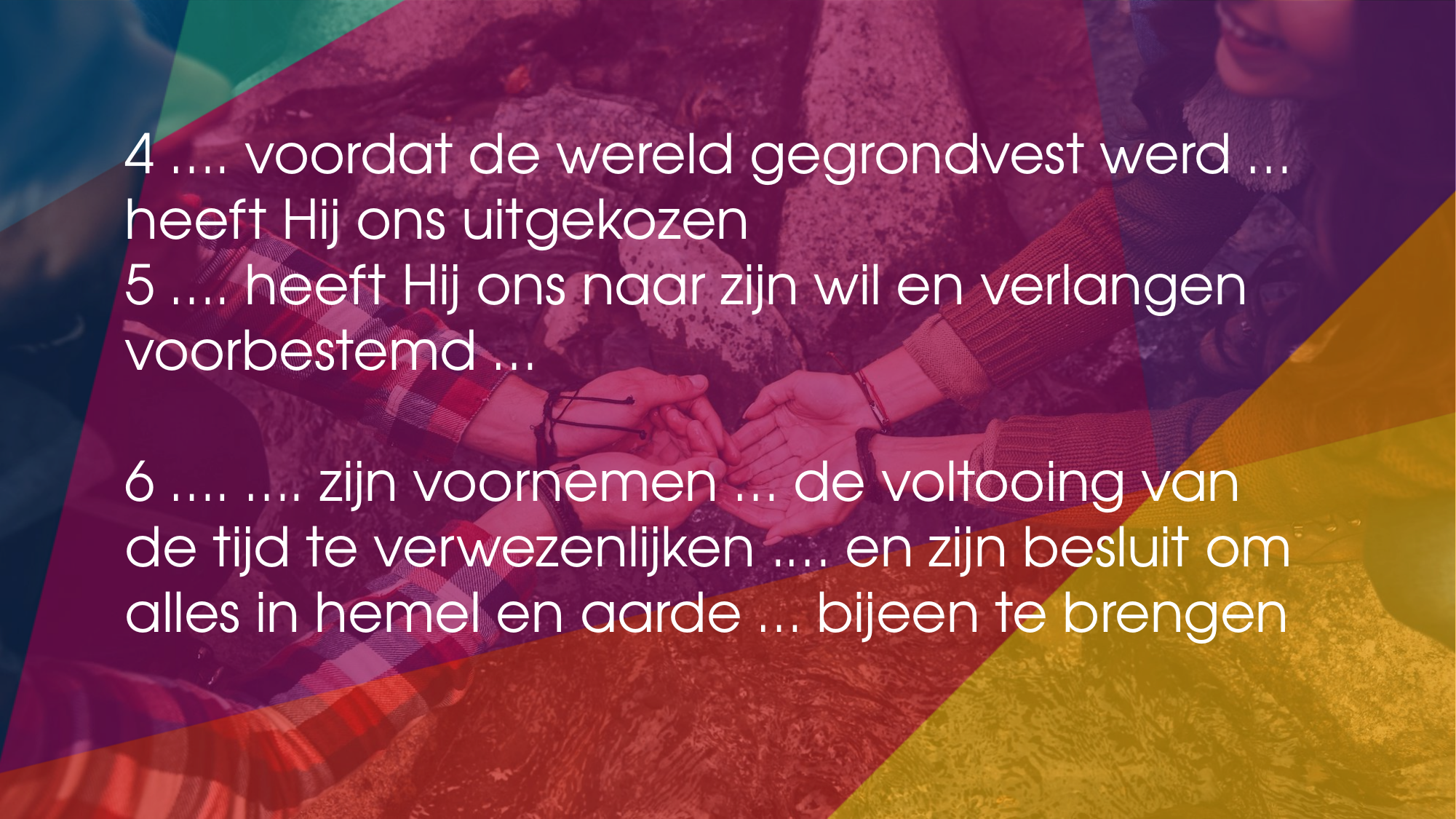

4 …. voordat de wereld gegrondvest werd …
heeft Hij ons uitgekozen
5 …. heeft Hij ons naar zijn wil en verlangen voorbestemd …

6 …. …. zijn voornemen … de voltooing van de tijd te verwezenlijken .… en zijn besluit om alles in hemel en aarde … bijeen te brengen